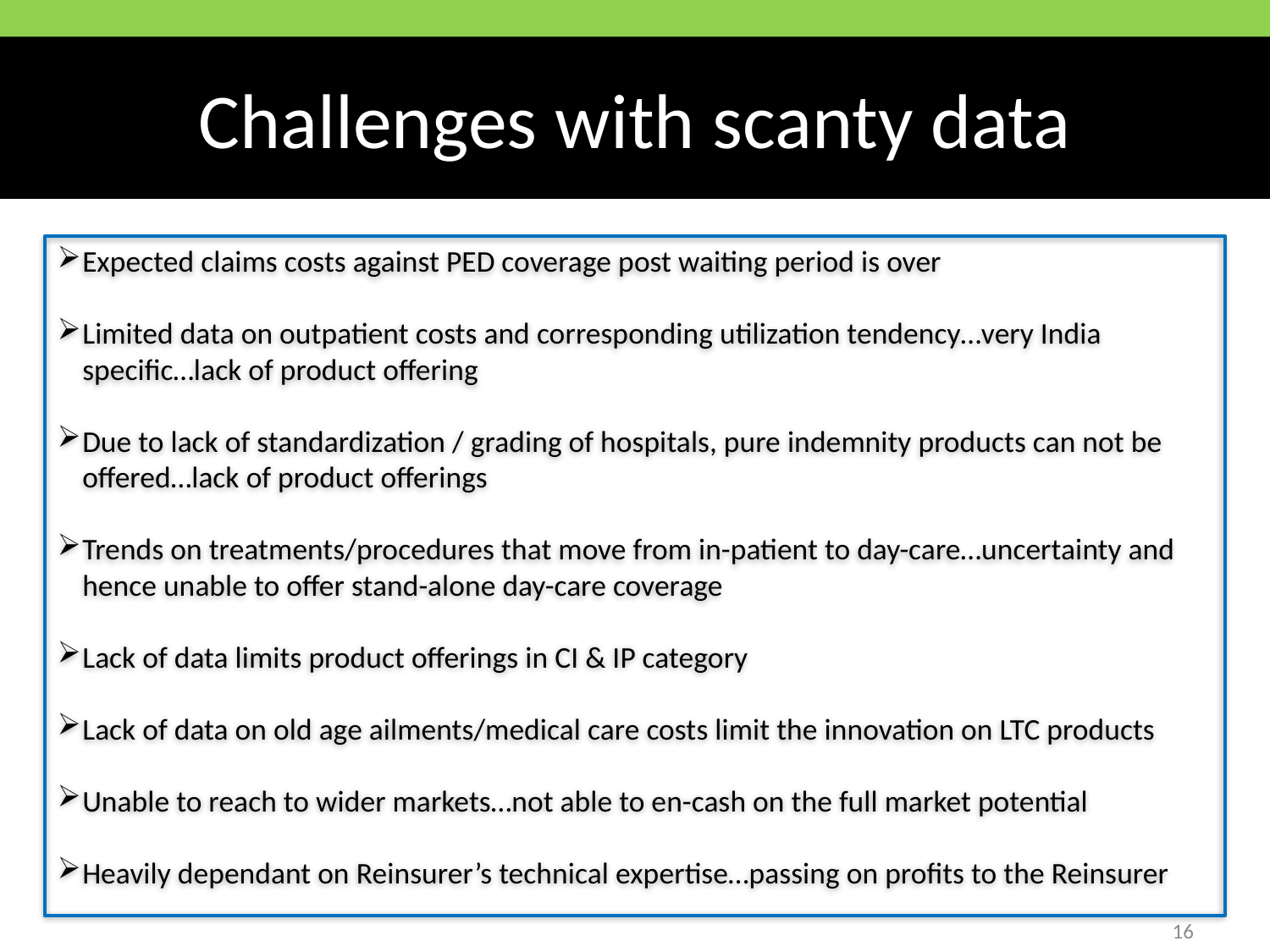

# Challenges with scanty data
Expected claims costs against PED coverage post waiting period is over

Limited data on outpatient costs and corresponding utilization tendency…very India specific…lack of product offering

Due to lack of standardization / grading of hospitals, pure indemnity products can not be offered…lack of product offerings

Trends on treatments/procedures that move from in-patient to day-care…uncertainty and hence unable to offer stand-alone day-care coverage

Lack of data limits product offerings in CI & IP category

Lack of data on old age ailments/medical care costs limit the innovation on LTC products

Unable to reach to wider markets…not able to en-cash on the full market potential

Heavily dependant on Reinsurer’s technical expertise…passing on profits to the Reinsurer

16